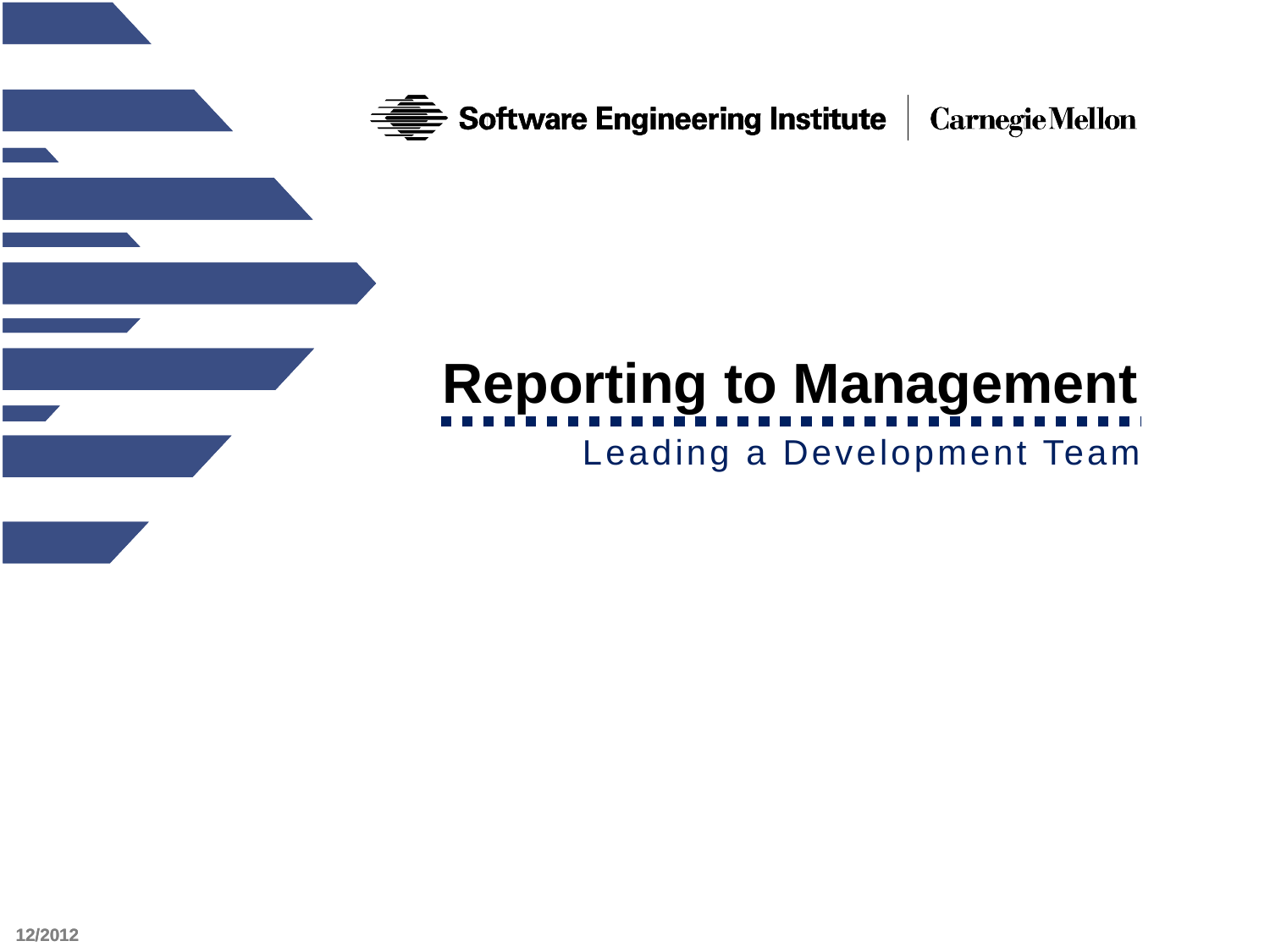

Reporting to Management
Leading a Development Team